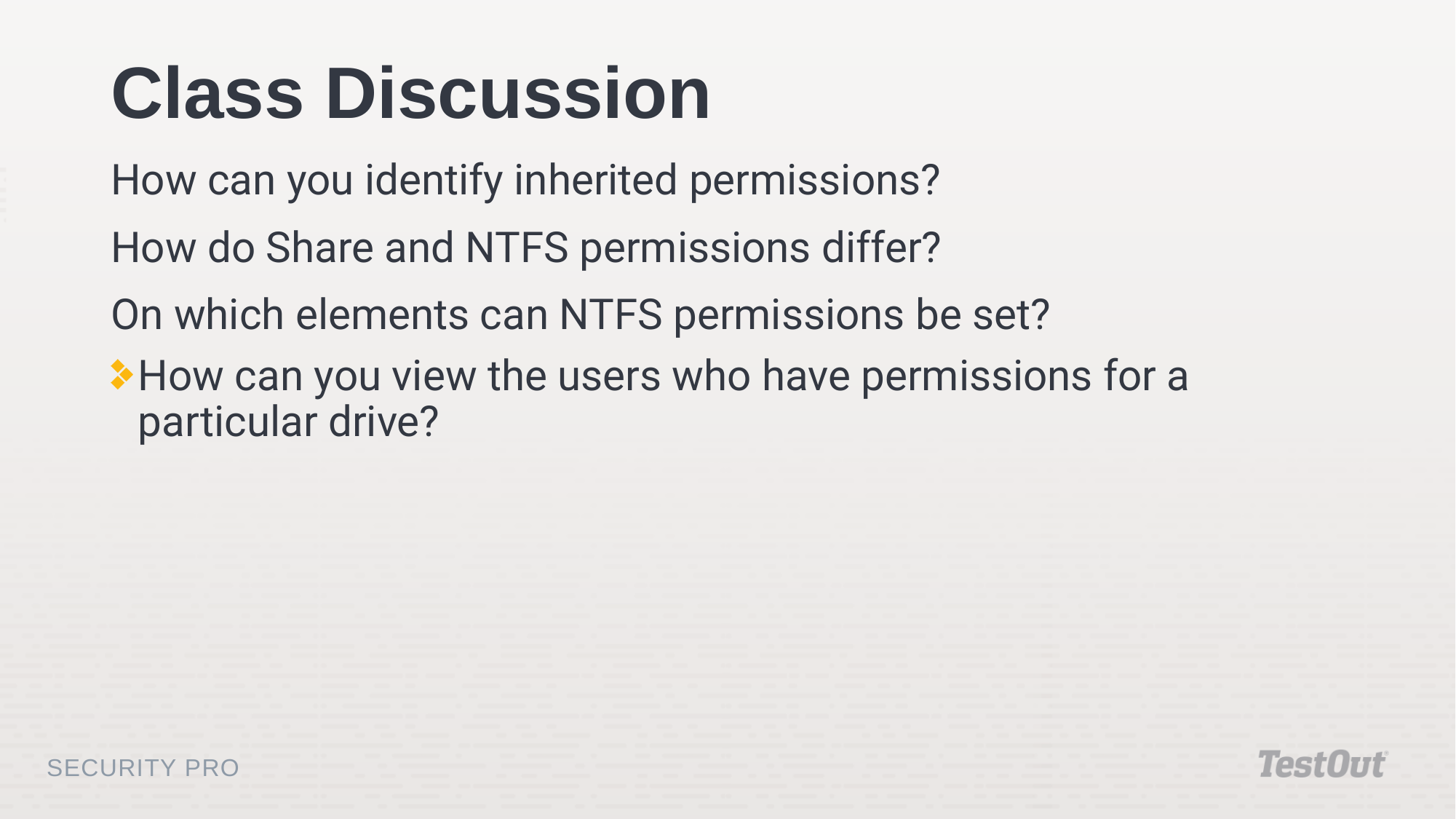

# Class Discussion
How can you identify inherited permissions?
How do Share and NTFS permissions differ?
On which elements can NTFS permissions be set?
How can you view the users who have permissions for a particular drive?
Security Pro